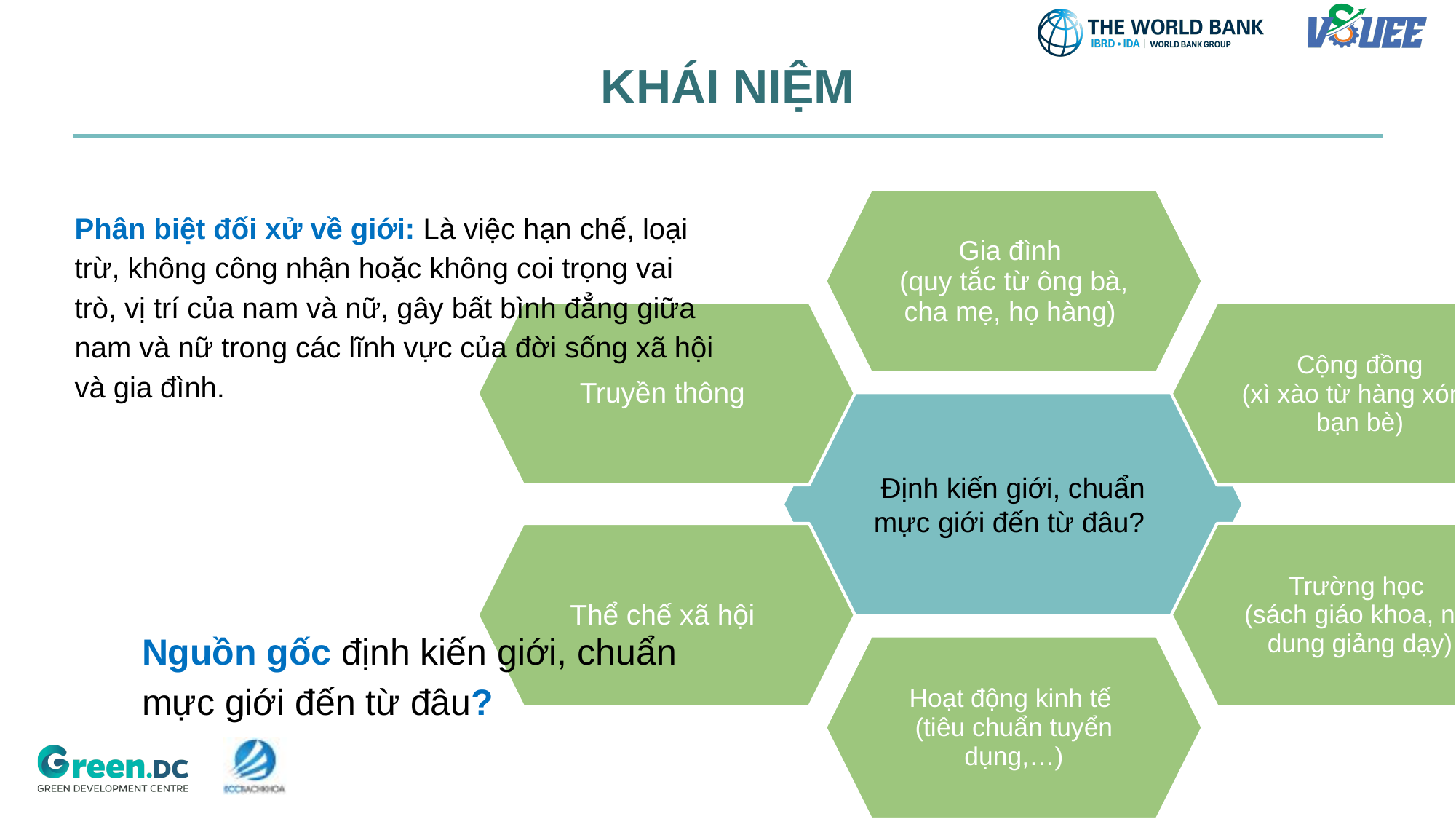

KHÁI NIỆM
Định kiến giới, chuẩn mực giới đến từ đâu?
Gia đình
(quy tắc từ ông bà, cha mẹ, họ hàng)
Cộng đồng
Trường học
Hoạt động kinh tế
(tiêu chuẩn tuyển dụng,…)
Thể chế xã hội
Truyền thông
Phân biệt đối xử về giới: Là việc hạn chế, loại trừ, không công nhận hoặc không coi trọng vai trò, vị trí của nam và nữ, gây bất bình đẳng giữa nam và nữ trong các lĩnh vực của đời sống xã hội và gia đình.

Nguồn gốc định kiến giới, chuẩn mực giới đến từ đâu?